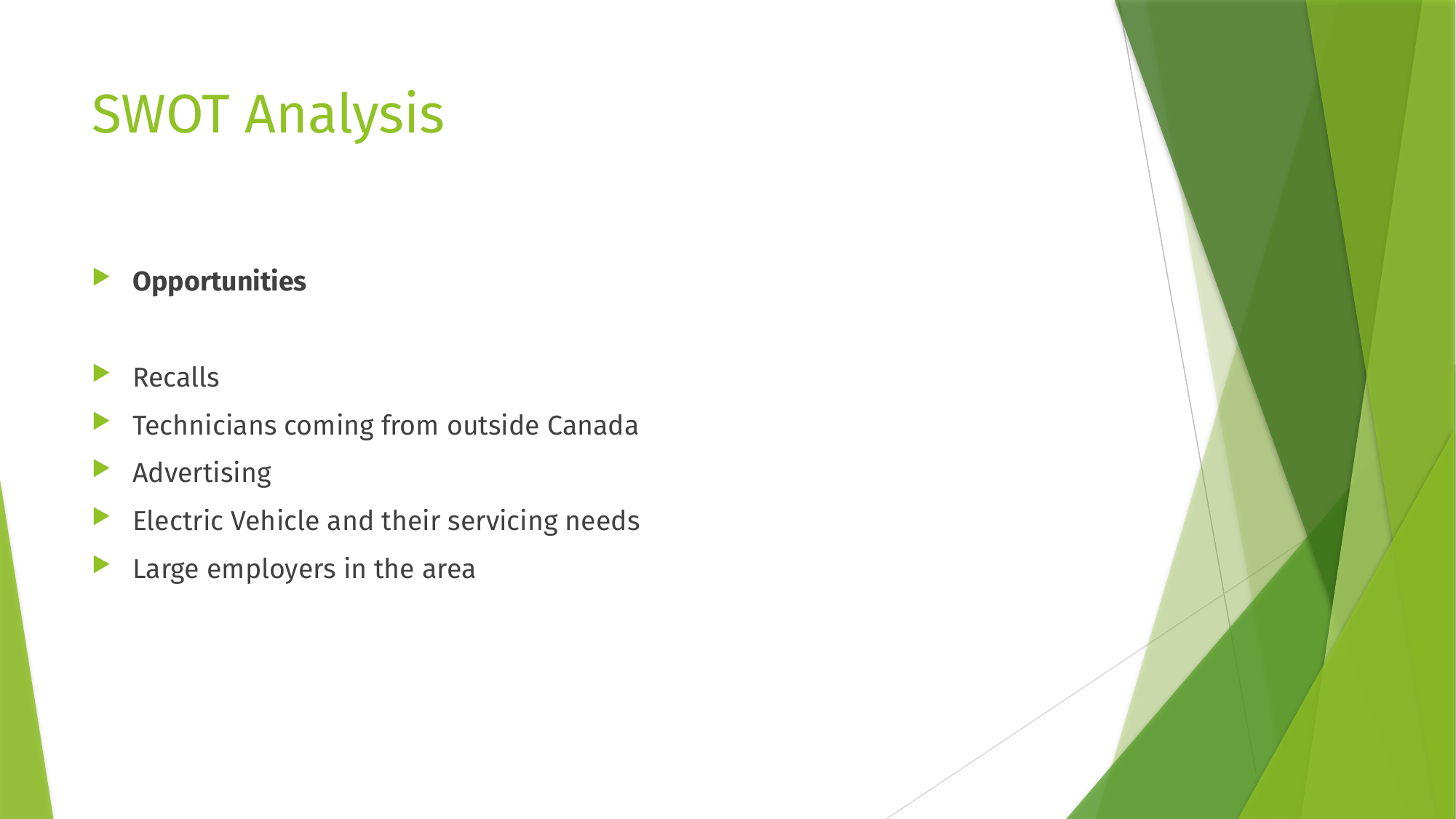

# SWOT Analysis
Opportunities

Recalls
Technicians coming from outside Canada
Advertising
Electric Vehicle and their servicing needs
Large employers in the area